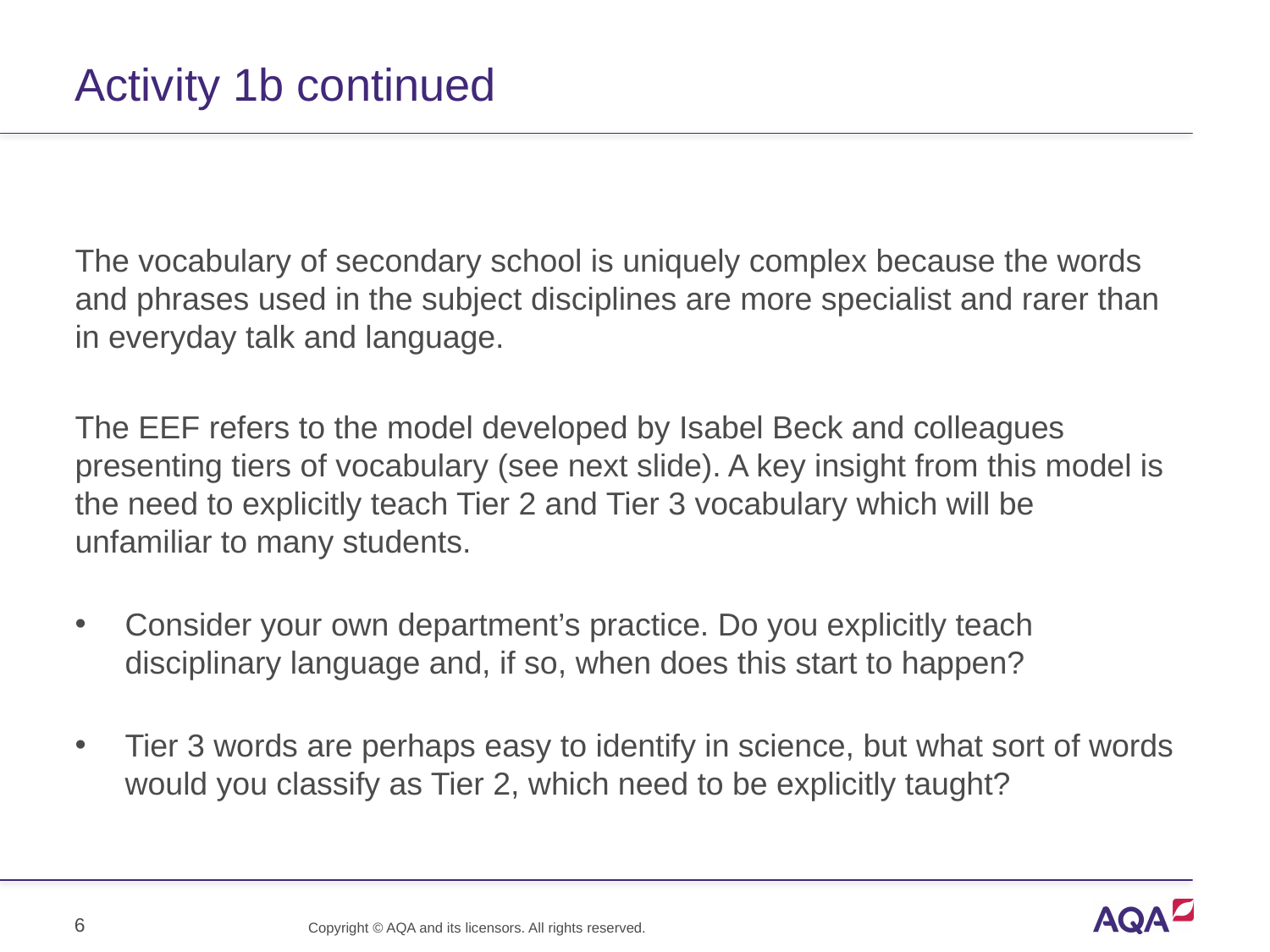

# Activity 1b continued
The vocabulary of secondary school is uniquely complex because the words and phrases used in the subject disciplines are more specialist and rarer than in everyday talk and language.

The EEF refers to the model developed by Isabel Beck and colleagues presenting tiers of vocabulary (see next slide). A key insight from this model is the need to explicitly teach Tier 2 and Tier 3 vocabulary which will be unfamiliar to many students.
Consider your own department’s practice. Do you explicitly teach disciplinary language and, if so, when does this start to happen?
Tier 3 words are perhaps easy to identify in science, but what sort of words would you classify as Tier 2, which need to be explicitly taught?
6
Copyright © AQA and its licensors. All rights reserved.